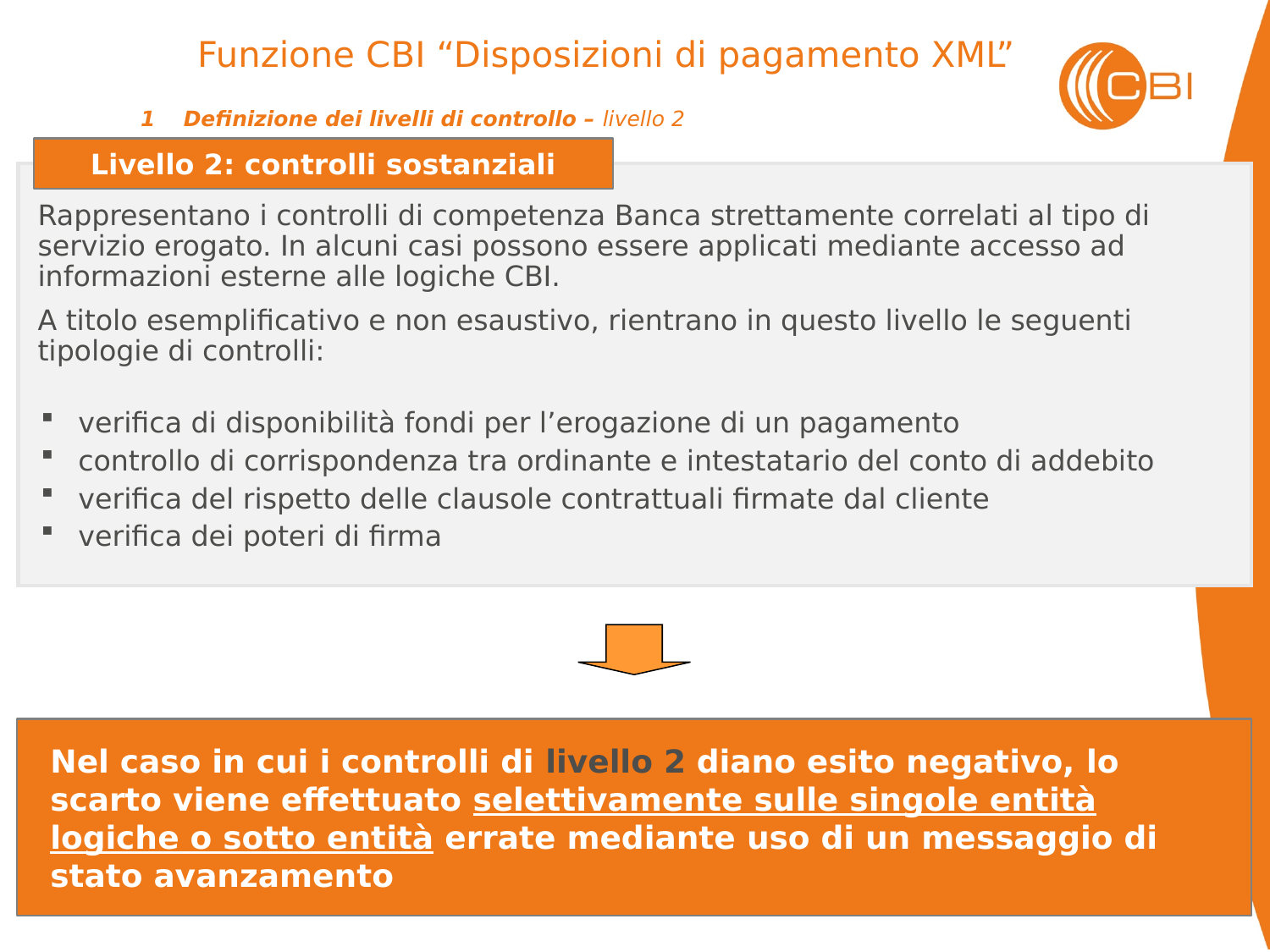

Funzione CBI “Disposizioni di pagamento XML”
1	Definizione dei livelli di controllo – livello 2
Livello 2: controlli sostanziali

Rappresentano i controlli di competenza Banca strettamente correlati al tipo di servizio erogato. In alcuni casi possono essere applicati mediante accesso ad informazioni esterne alle logiche CBI.
A titolo esemplificativo e non esaustivo, rientrano in questo livello le seguenti tipologie di controlli:
verifica di disponibilità fondi per l’erogazione di un pagamento
controllo di corrispondenza tra ordinante e intestatario del conto di addebito
verifica del rispetto delle clausole contrattuali firmate dal cliente
verifica dei poteri di firma

Nel caso in cui i controlli di livello 2 diano esito negativo, lo scarto viene effettuato selettivamente sulle singole entità logiche o sotto entità errate mediante uso di un messaggio di stato avanzamento